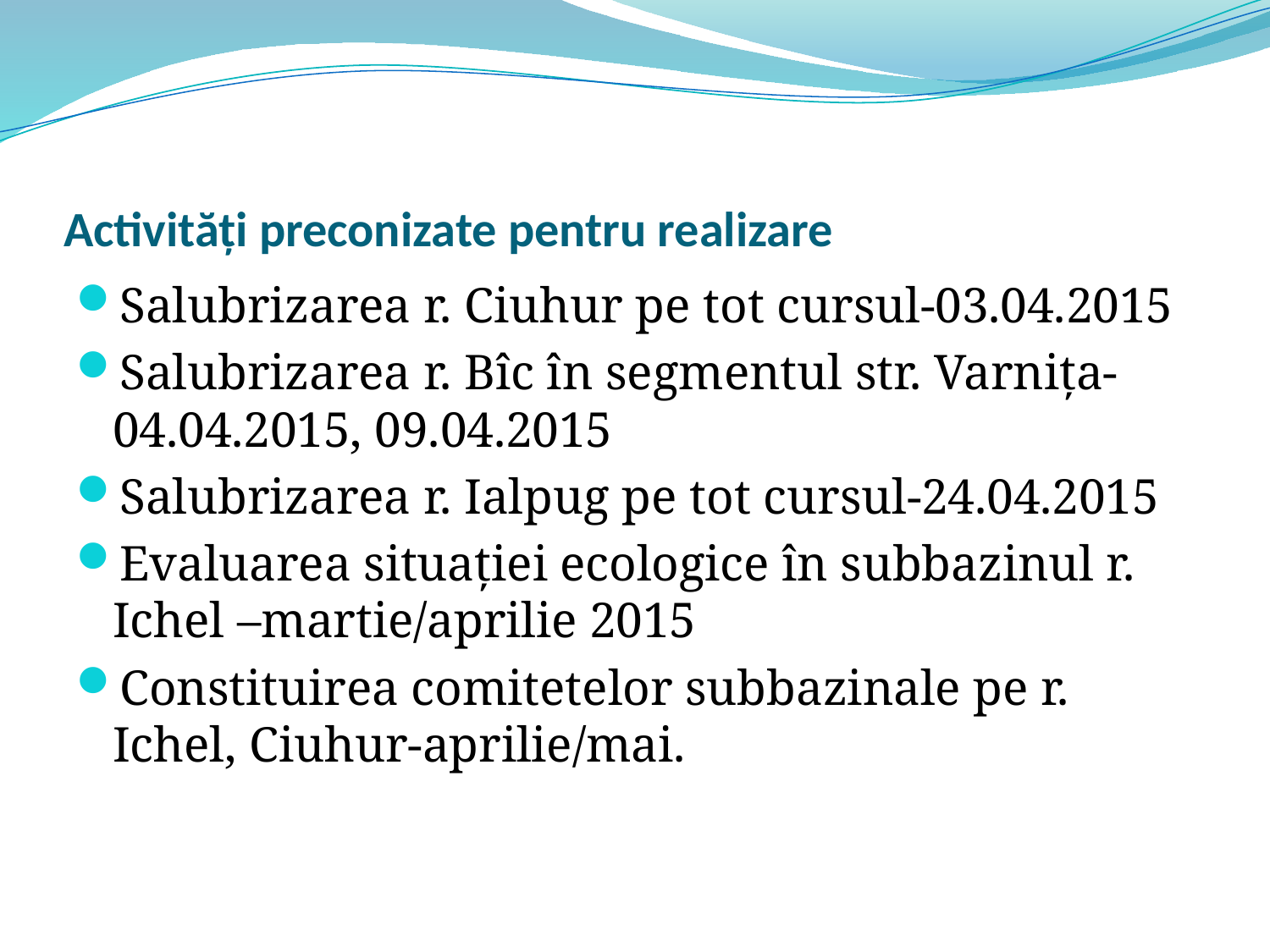

# Activități preconizate pentru realizare
Salubrizarea r. Ciuhur pe tot cursul-03.04.2015
Salubrizarea r. Bîc în segmentul str. Varnița-04.04.2015, 09.04.2015
Salubrizarea r. Ialpug pe tot cursul-24.04.2015
Evaluarea situației ecologice în subbazinul r. Ichel –martie/aprilie 2015
Constituirea comitetelor subbazinale pe r. Ichel, Ciuhur-aprilie/mai.